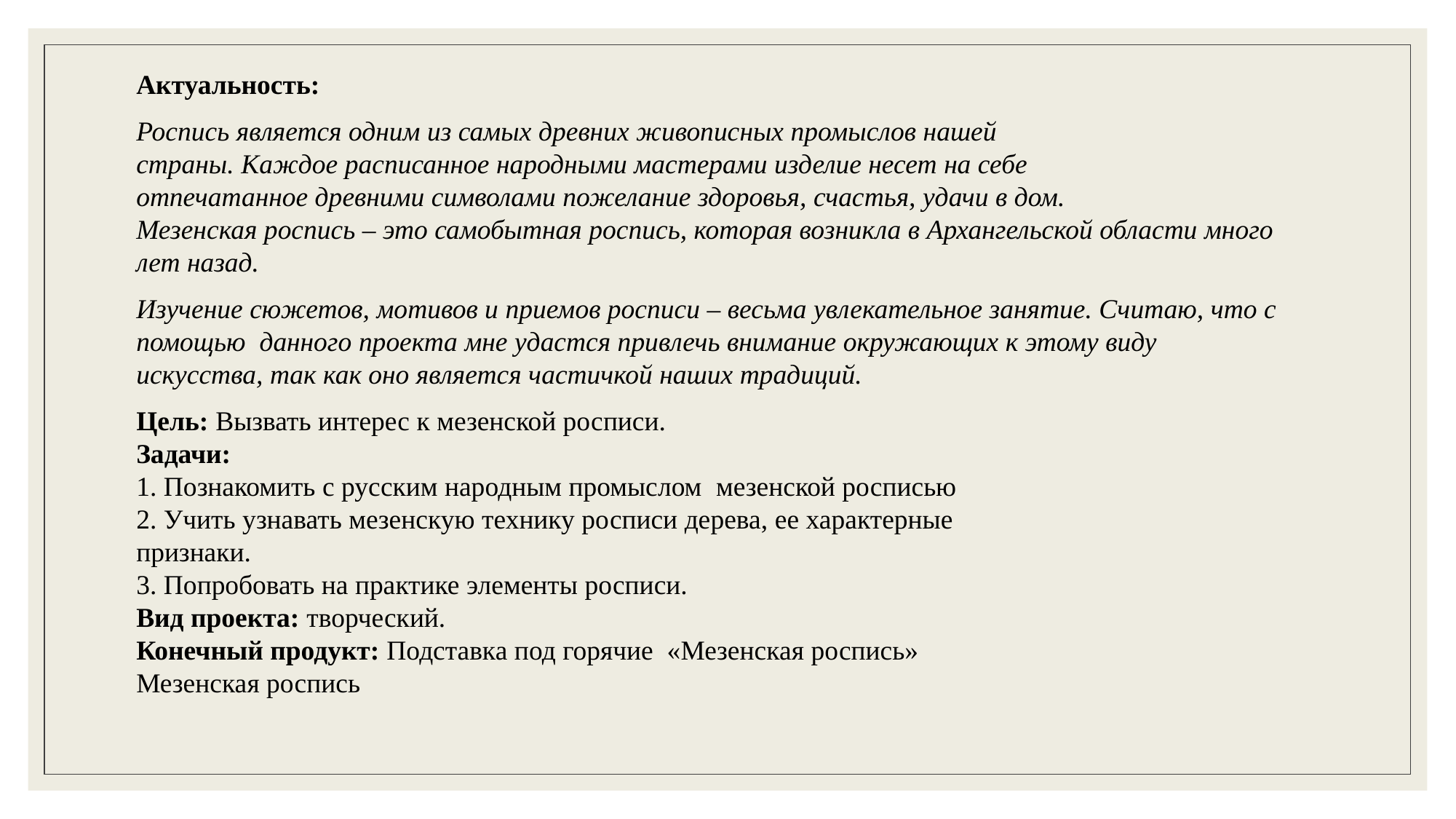

Актуальность:
Роспись является одним из самых древних живописных промыслов нашей 
страны. Каждое расписанное народными мастерами изделие несет на себе 
отпечатанное древними символами пожелание здоровья, счастья, удачи в дом. 
Мезенская роспись – это самобытная роспись, которая возникла в Архангельской области много лет назад.
Изучение сюжетов, мотивов и приемов росписи – весьма увлекательное занятие. Считаю, что с помощью  данного проекта мне удастся привлечь внимание окружающих к этому виду 
искусства, так как оно является частичкой наших традиций.
Цель: Вызвать интерес к мезенской росписи.
Задачи:
1. Познакомить с русским народным промыслом ­ мезенской росписью
2. Учить узнавать мезенскую технику росписи дерева, ее характерные 
признаки.
3. Попробовать на практике элементы росписи.
Вид проекта: творческий.
Конечный продукт: Подставка под горячие  «Мезенская роспись»
Мезенская роспись